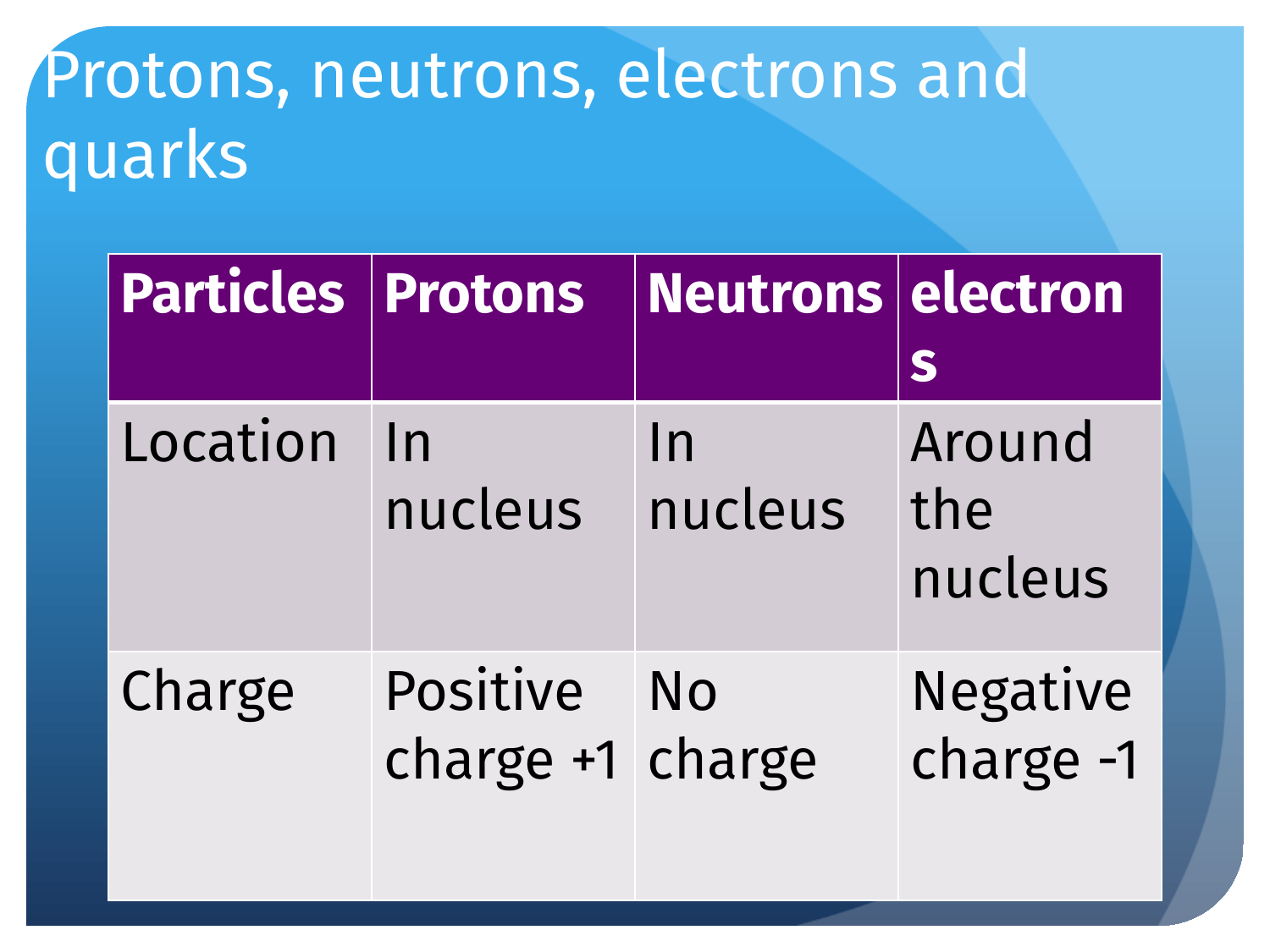

# Protons, neutrons, electrons and quarks
| Particles | Protons | Neutrons | electrons |
| --- | --- | --- | --- |
| Location | In nucleus | In nucleus | Around the nucleus |
| Charge | Positive charge +1 | No charge | Negative charge -1 |